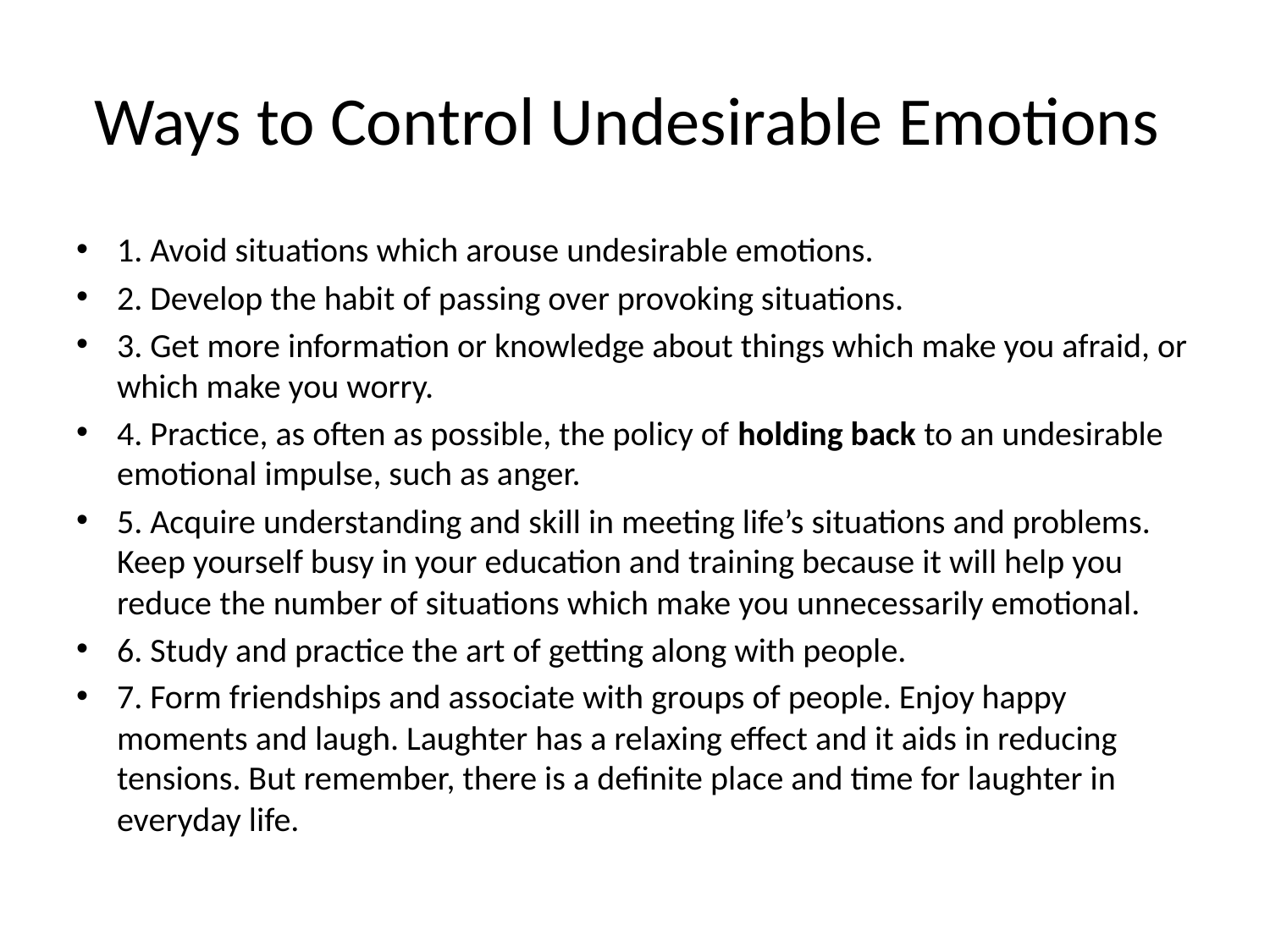

# Ways to Control Undesirable Emotions
1. Avoid situations which arouse undesirable emotions.
2. Develop the habit of passing over provoking situations.
3. Get more information or knowledge about things which make you afraid, or which make you worry.
4. Practice, as often as possible, the policy of holding back to an undesirable emotional impulse, such as anger.
5. Acquire understanding and skill in meeting life’s situations and problems. Keep yourself busy in your education and training because it will help you reduce the number of situations which make you unnecessarily emotional.
6. Study and practice the art of getting along with people.
7. Form friendships and associate with groups of people. Enjoy happy moments and laugh. Laughter has a relaxing effect and it aids in reducing tensions. But remember, there is a definite place and time for laughter in everyday life.